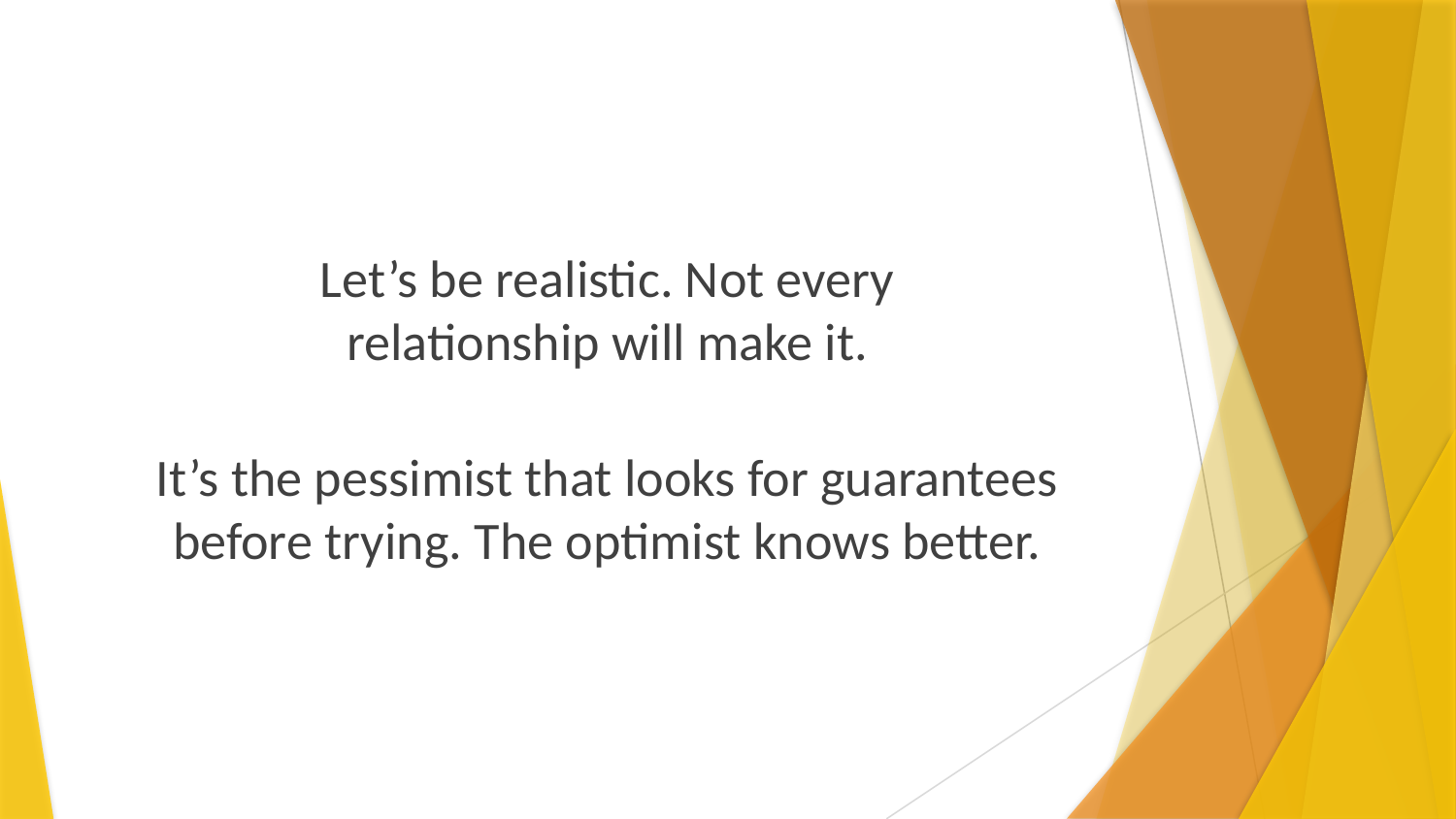

Let’s be realistic. Not every
relationship will make it.
It’s the pessimist that looks for guarantees
before trying. The optimist knows better.